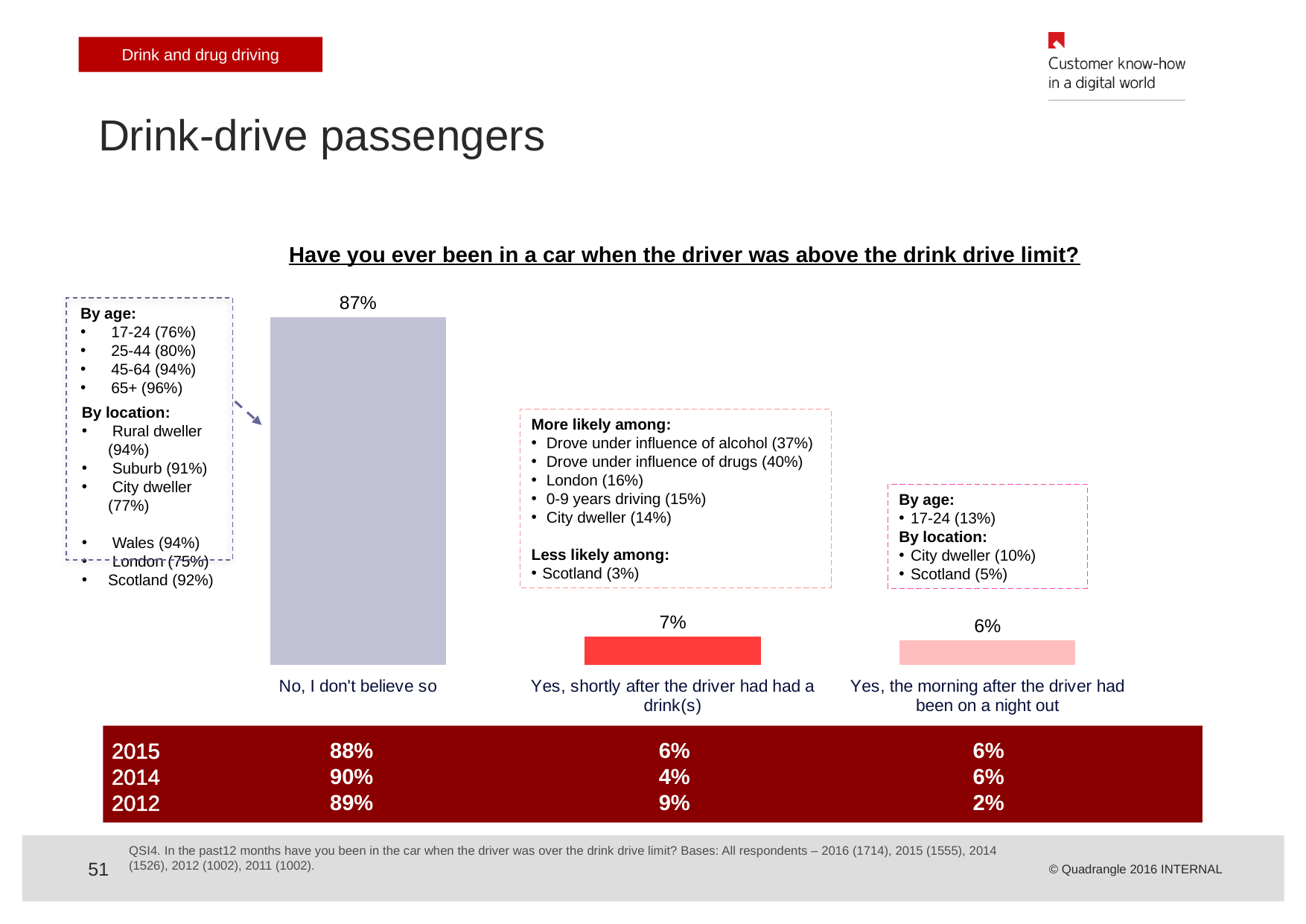

Drink and drug driving
Drink-drive passengers
Have you ever been in a car when the driver was above the drink drive limit?

### Chart

| Category |  |
|---|---|
| Yes, the morning after the driver had been on a night out | 0.06000000000000003 |
| Yes, shortly after the driver had had a drink(s) | 0.07000000000000002 |
| No, I don't believe so | 0.8700000000000018 |
By age:
 17-24 (76%)
 25-44 (80%)
 45-64 (94%)
 65+ (96%)
By location:
 Rural dweller (94%)
 Suburb (91%)
 City dweller (77%)

 Wales (94%)
 London (75%)
Scotland (92%)
More likely among:
 Drove under influence of alcohol (37%)
 Drove under influence of drugs (40%)
 London (16%)
 0-9 years driving (15%)
 City dweller (14%)

Less likely among:
Scotland (3%)
By age:
17-24 (13%)
By location:
City dweller (10%)
Scotland (5%)

20152014 2012
88%
90%
89%
6%
4%
9%
6%
6%
2%
QSI4. In the past12 months have you been in the car when the driver was over the drink drive limit? Bases: All respondents – 2016 (1714), 2015 (1555), 2014 (1526), 2012 (1002), 2011 (1002).